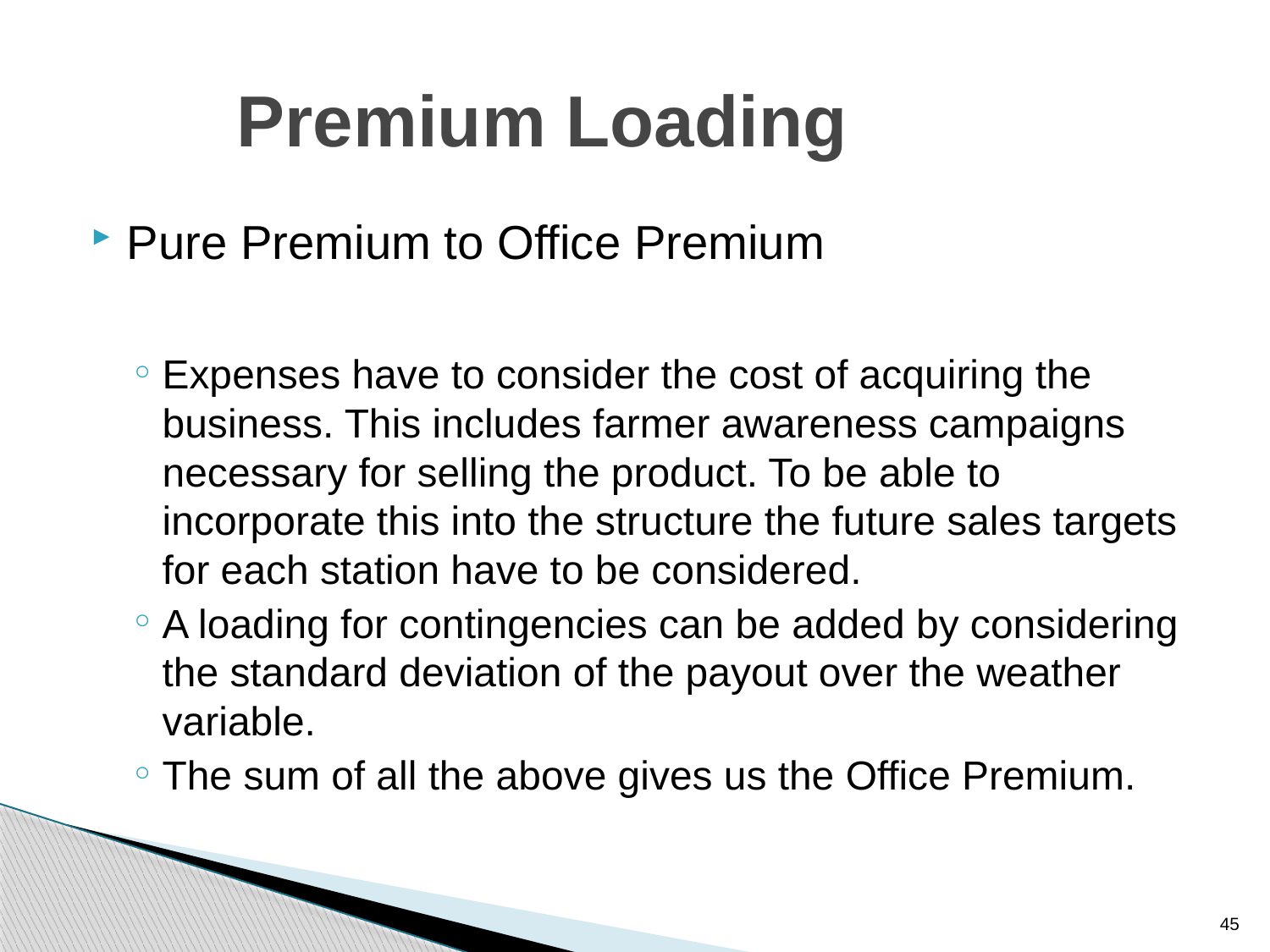

# Premium Loading
Pure Premium to Office Premium

Expenses have to consider the cost of acquiring the business. This includes farmer awareness campaigns necessary for selling the product. To be able to incorporate this into the structure the future sales targets for each station have to be considered.
A loading for contingencies can be added by considering the standard deviation of the payout over the weather variable.
The sum of all the above gives us the Office Premium.

45